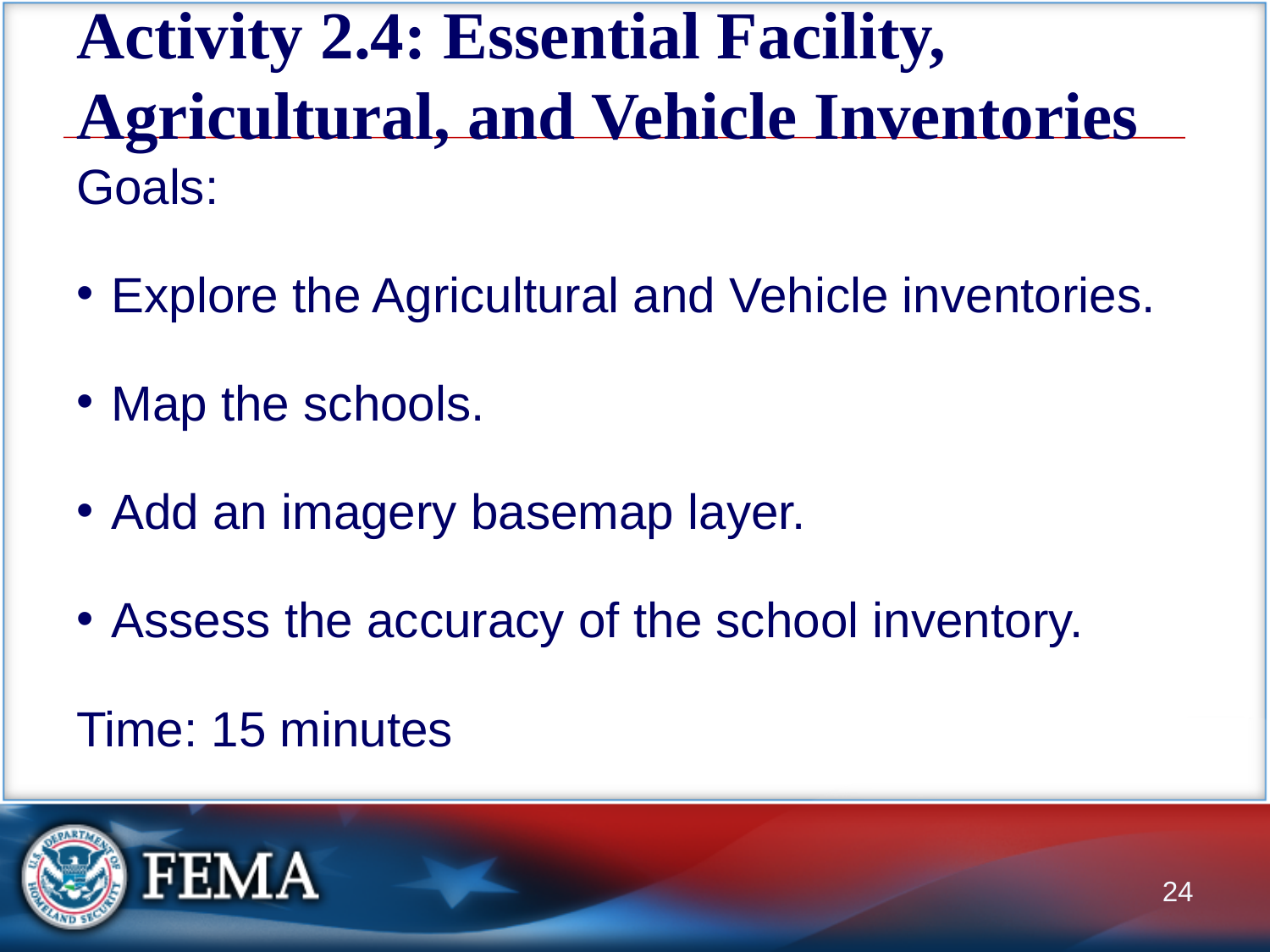

# Activity 2.4: Essential Facility, Agricultural, and Vehicle Inventories
Goals:
Explore the Agricultural and Vehicle inventories.
Map the schools.
Add an imagery basemap layer.
Assess the accuracy of the school inventory.
Time: 15 minutes
24